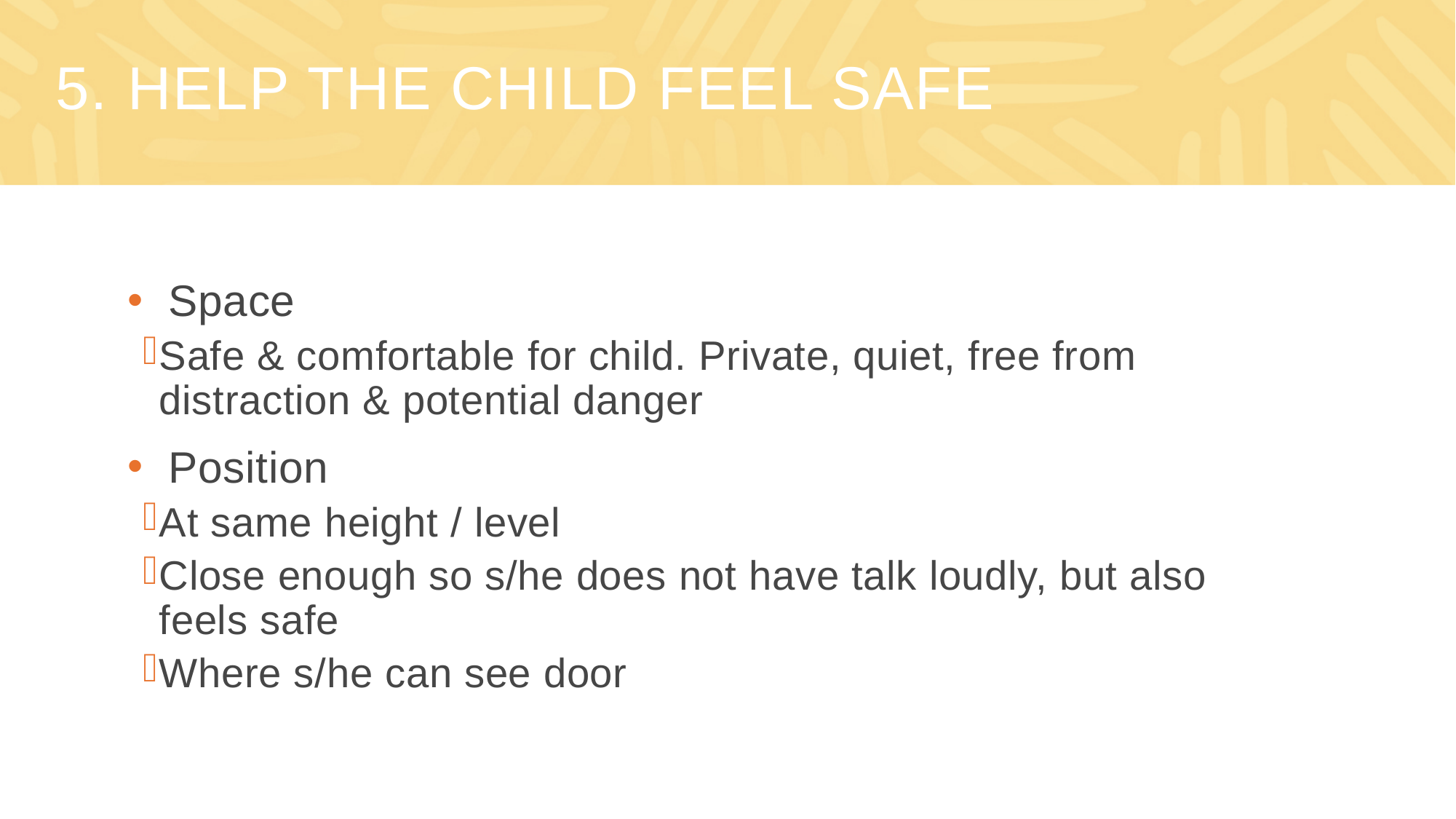

# 5. Help the child feel safe
Space
Safe & comfortable for child. Private, quiet, free from distraction & potential danger
Position
At same height / level
Close enough so s/he does not have talk loudly, but also feels safe
Where s/he can see door